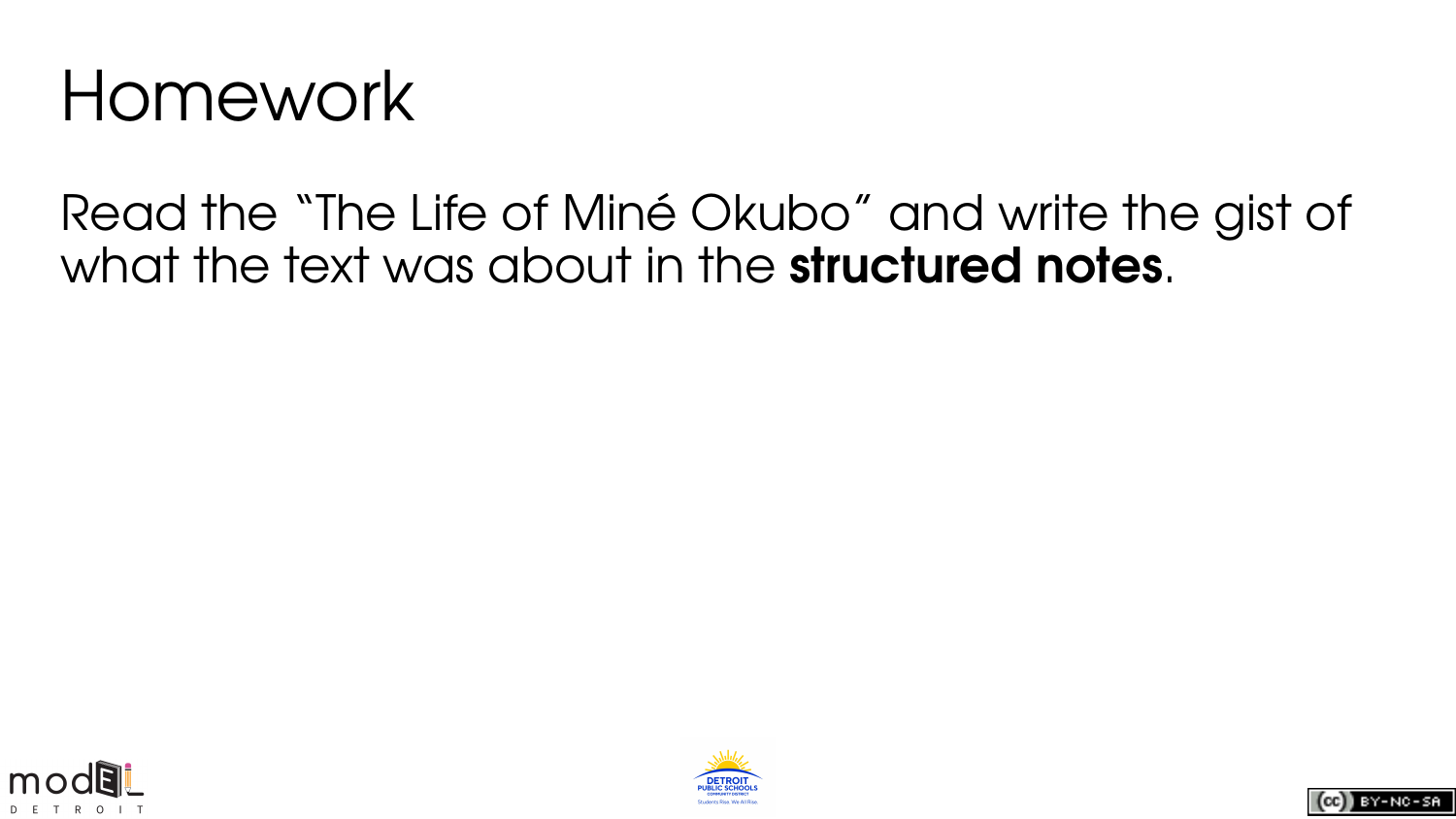

# Homework
Read the “The Life of Miné Okubo” and write the gist of what the text was about in the structured notes.